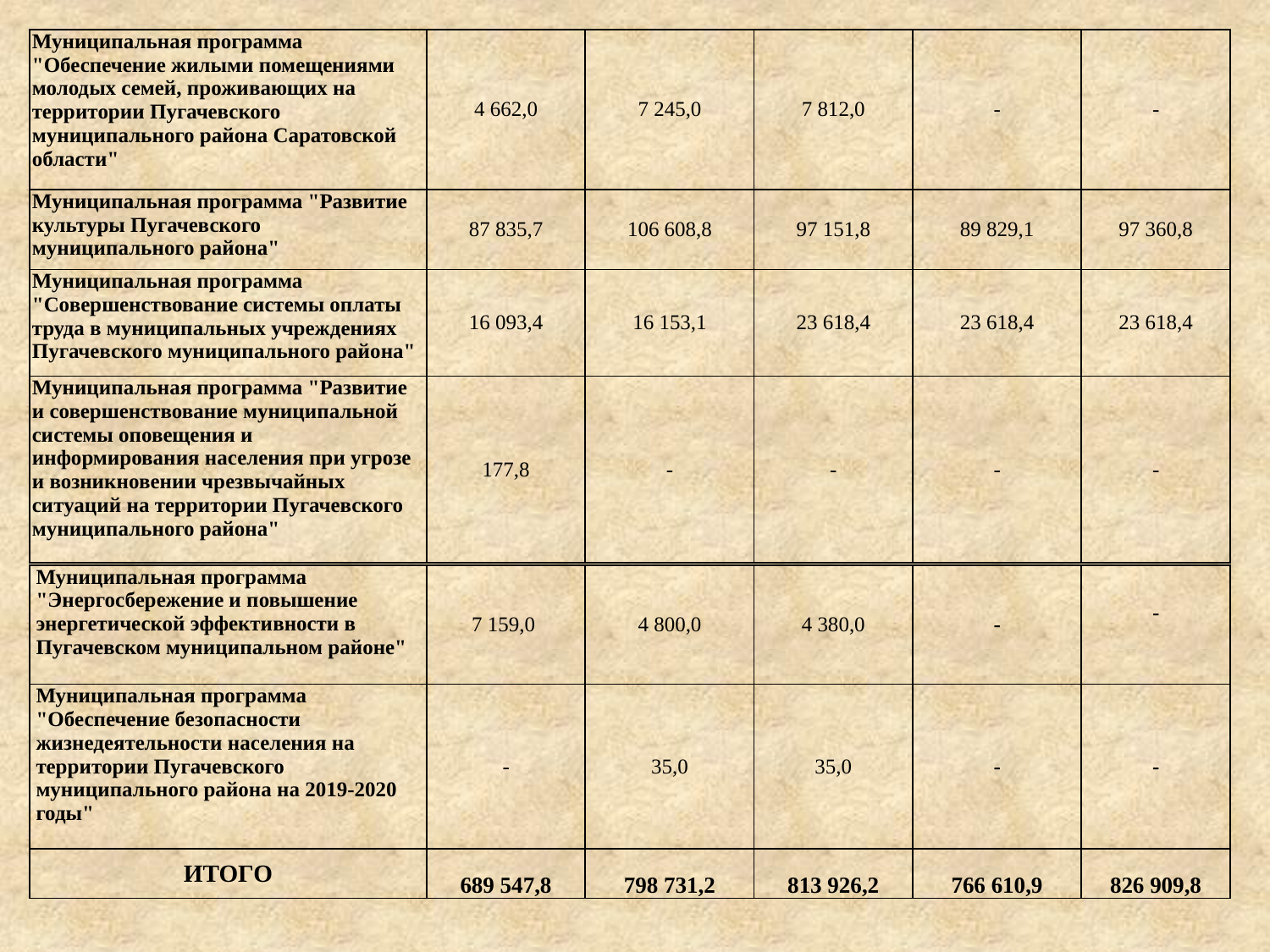

| Муниципальная программа "Обеспечение жилыми помещениями молодых семей, проживающих на территории Пугачевского муниципального района Саратовской области" | 4 662,0 | 7 245,0 | 7 812,0 | - | - |
| --- | --- | --- | --- | --- | --- |
| Муниципальная программа "Развитие культуры Пугачевского муниципального района" | 87 835,7 | 106 608,8 | 97 151,8 | 89 829,1 | 97 360,8 |
| Муниципальная программа "Совершенствование системы оплаты труда в муниципальных учреждениях Пугачевского муниципального района" | 16 093,4 | 16 153,1 | 23 618,4 | 23 618,4 | 23 618,4 |
| Муниципальная программа "Развитие и совершенствование муниципальной системы оповещения и информирования населения при угрозе и возникновении чрезвычайных ситуаций на территории Пугачевского муниципального района" | 177,8 | - | - | - | - |
| Муниципальная программа "Энергосбережение и повышение энергетической эффективности в Пугачевском муниципальном районе" | 7 159,0 | 4 800,0 | 4 380,0 | - | - |
| --- | --- | --- | --- | --- | --- |
| Муниципальная программа "Обеспечение безопасности жизнедеятельности населения на территории Пугачевского муниципального района на 2019-2020 годы" | - | 35,0 | 35,0 | - | - |
| ИТОГО | 689 547,8 | 798 731,2 | 813 926,2 | 766 610,9 | 826 909,8 |